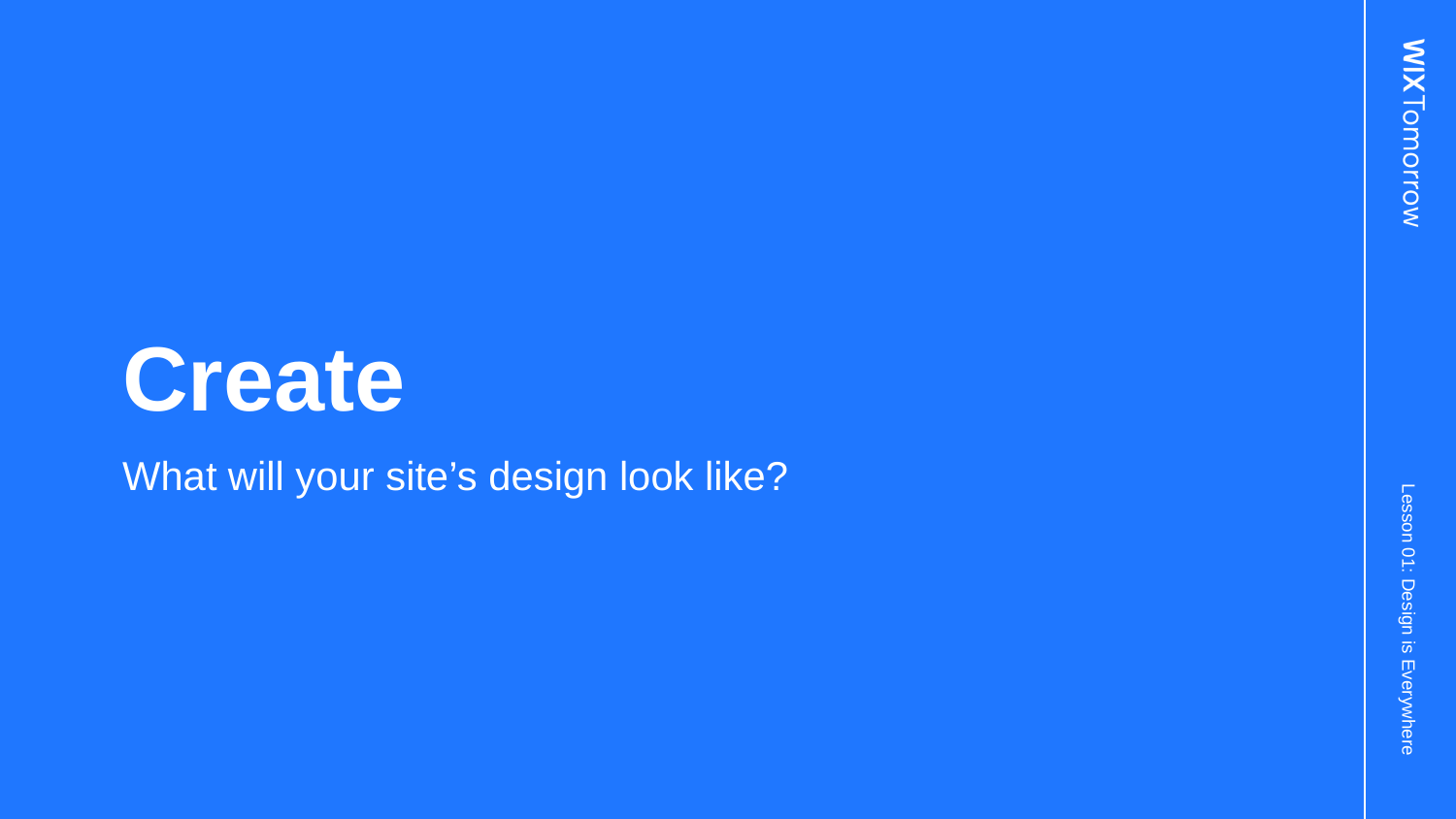

# Create
What will your site’s design look like?